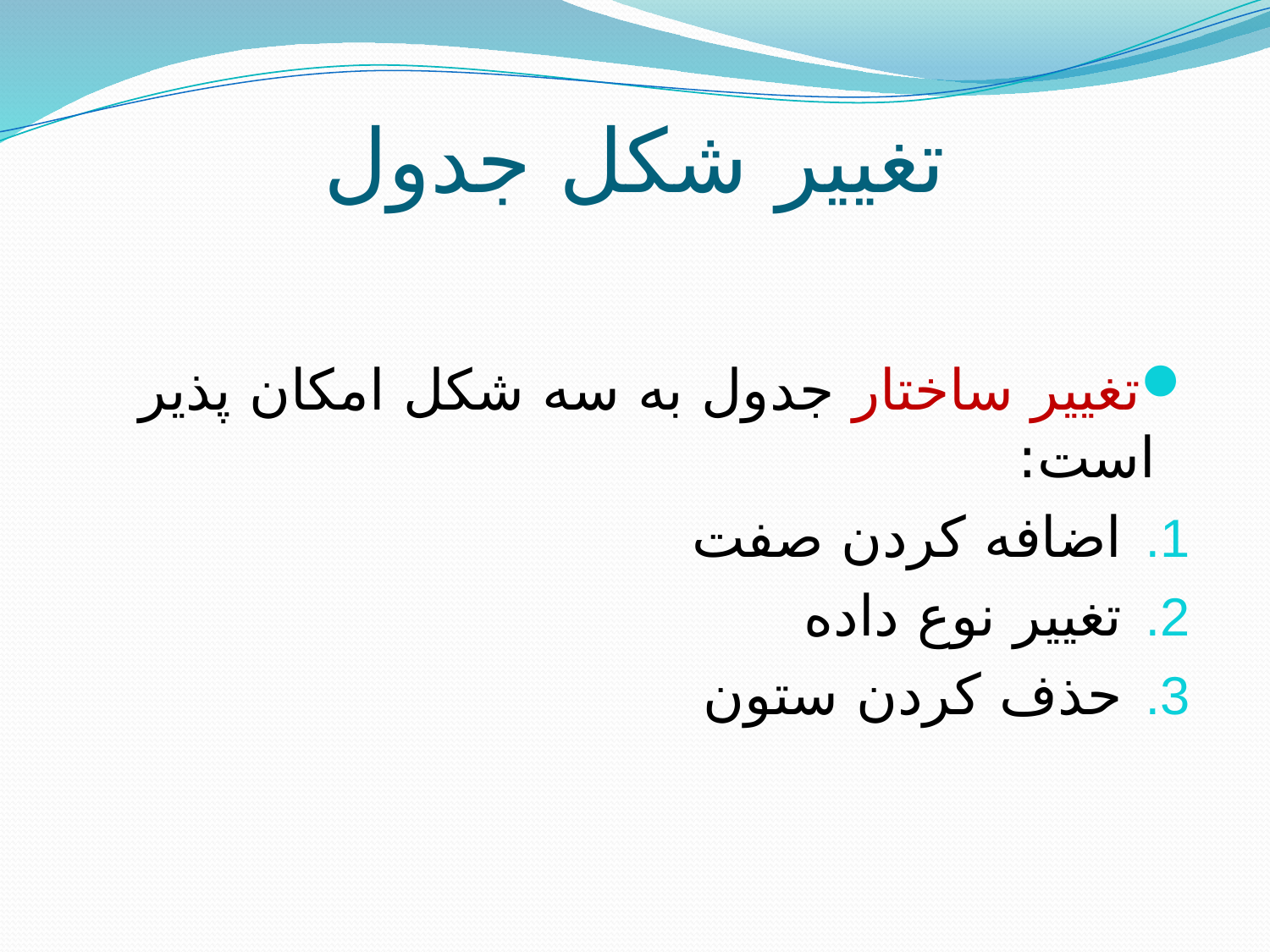

# تغيير شکل جدول

تغيير ساختار جدول به سه شکل امکان پذير است:
اضافه کردن صفت
تغیير نوع داده
حذف کردن ستون